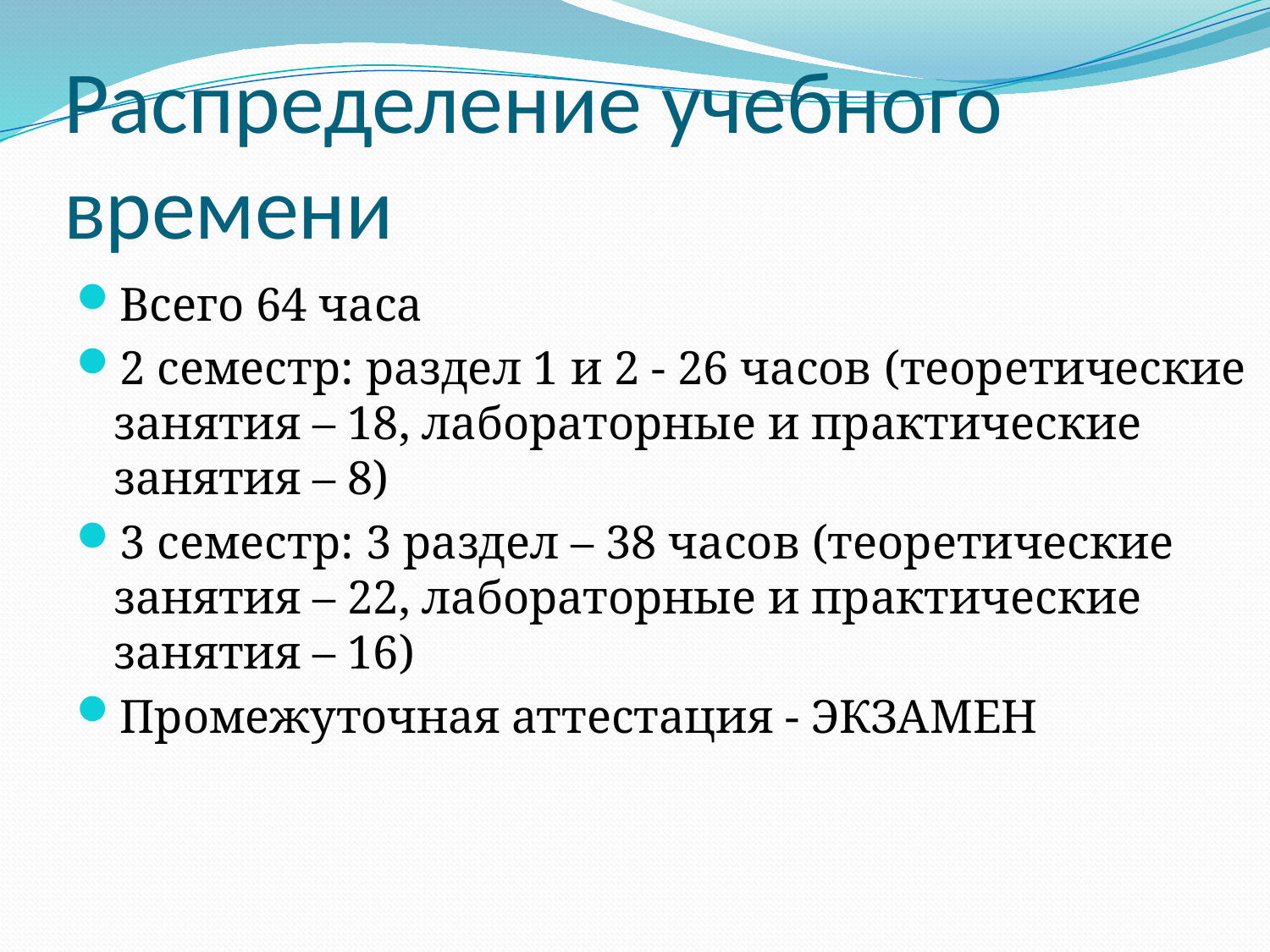

# Распределение учебного времени
Всего 64 часа
2 семестр: раздел 1 и 2 - 26 часов (теоретические занятия – 18, лабораторные и практические занятия – 8)
3 семестр: 3 раздел – 38 часов (теоретические занятия – 22, лабораторные и практические  занятия – 16)
Промежуточная аттестация - ЭКЗАМЕН